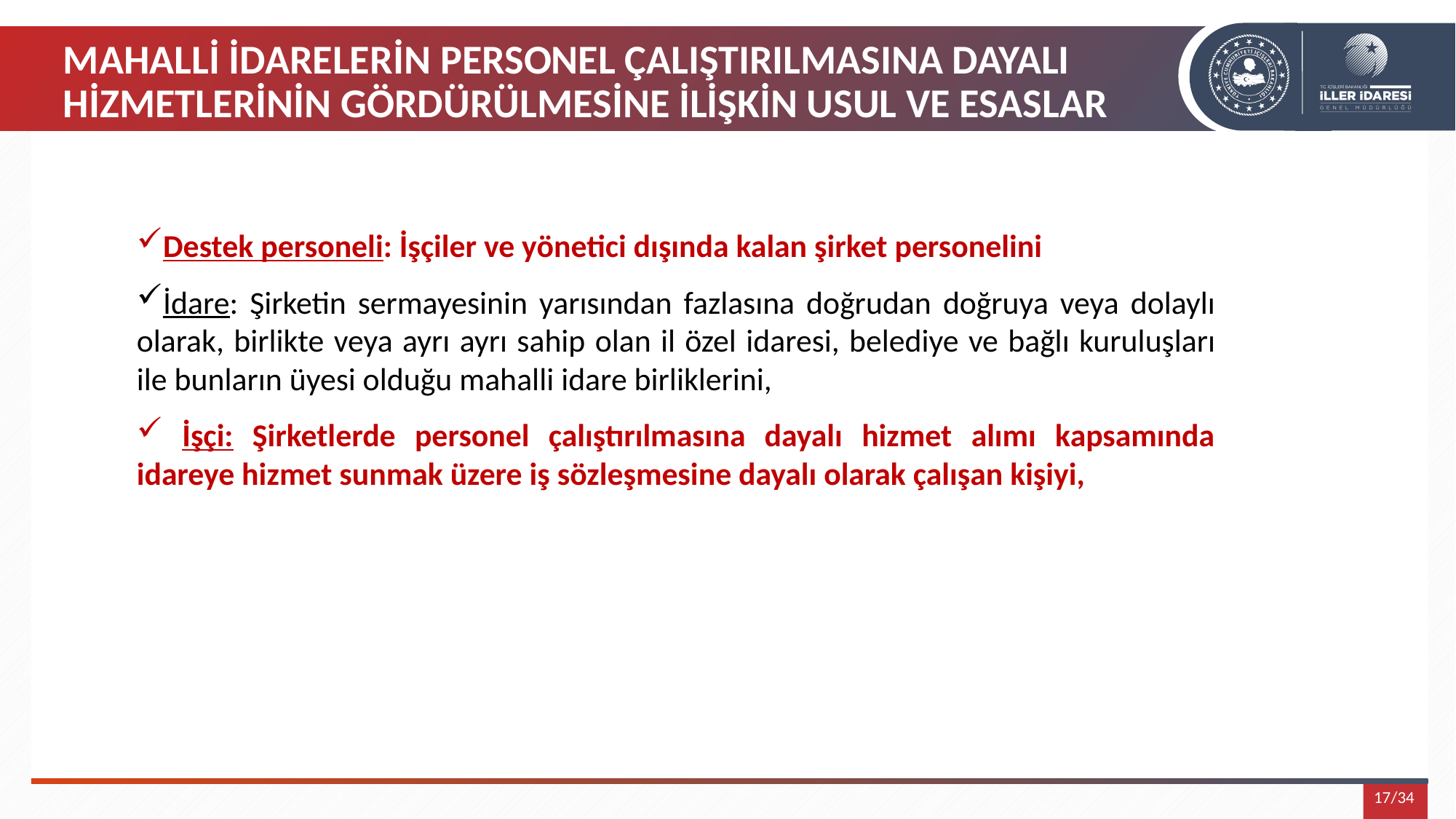

MAHALLİ İDARELERİN PERSONEL ÇALIŞTIRILMASINA DAYALI
HİZMETLERİNİN GÖRDÜRÜLMESİNE İLİŞKİN USUL VE ESASLAR
Destek personeli: İşçiler ve yönetici dışında kalan şirket personelini
İdare: Şirketin sermayesinin yarısından fazlasına doğrudan doğruya veya dolaylı olarak, birlikte veya ayrı ayrı sahip olan il özel idaresi, belediye ve bağlı kuruluşları ile bunların üyesi olduğu mahalli idare birliklerini,
 İşçi: Şirketlerde personel çalıştırılmasına dayalı hizmet alımı kapsamında idareye hizmet sunmak üzere iş sözleşmesine dayalı olarak çalışan kişiyi,